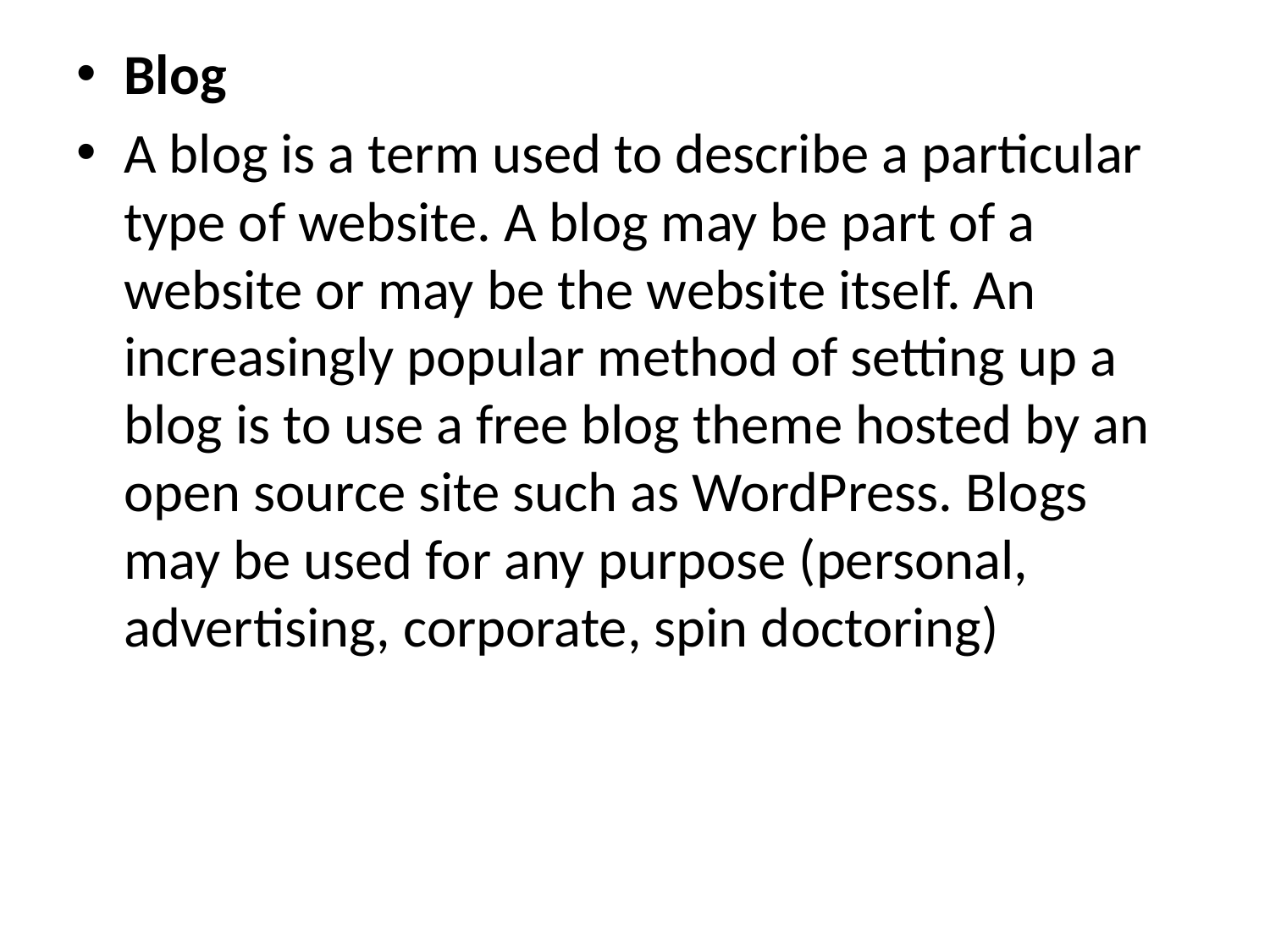

Blog
A blog is a term used to describe a particular type of website. A blog may be part of a website or may be the website itself. An increasingly popular method of setting up a blog is to use a free blog theme hosted by an open source site such as WordPress. Blogs may be used for any purpose (personal, advertising, corporate, spin doctoring)

#